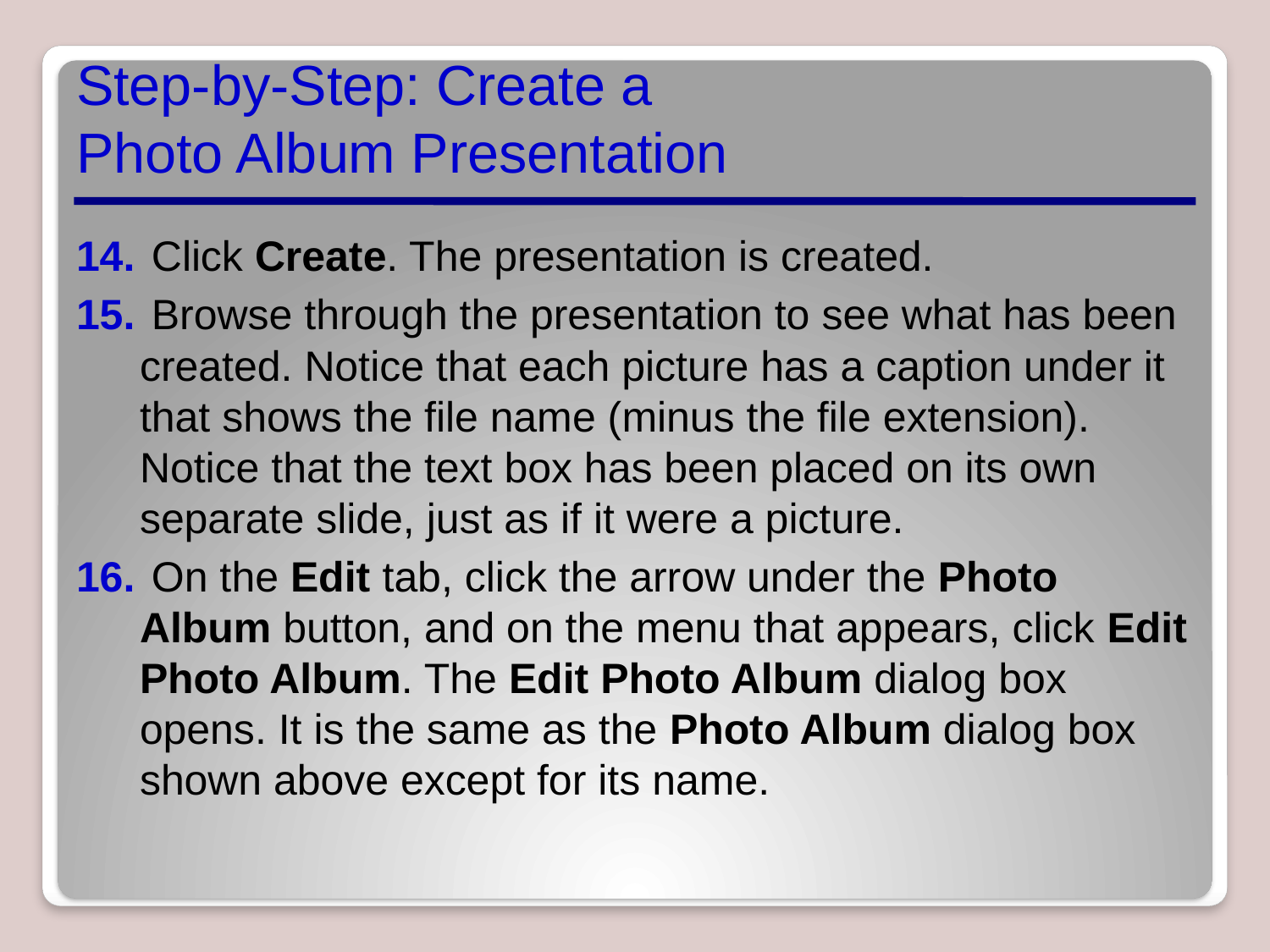

# Step-by-Step: Create a Photo Album Presentation
 Click Create. The presentation is created.
 Browse through the presentation to see what has been created. Notice that each picture has a caption under it that shows the file name (minus the file extension). Notice that the text box has been placed on its own separate slide, just as if it were a picture.
 On the Edit tab, click the arrow under the Photo Album button, and on the menu that appears, click Edit Photo Album. The Edit Photo Album dialog box opens. It is the same as the Photo Album dialog box shown above except for its name.